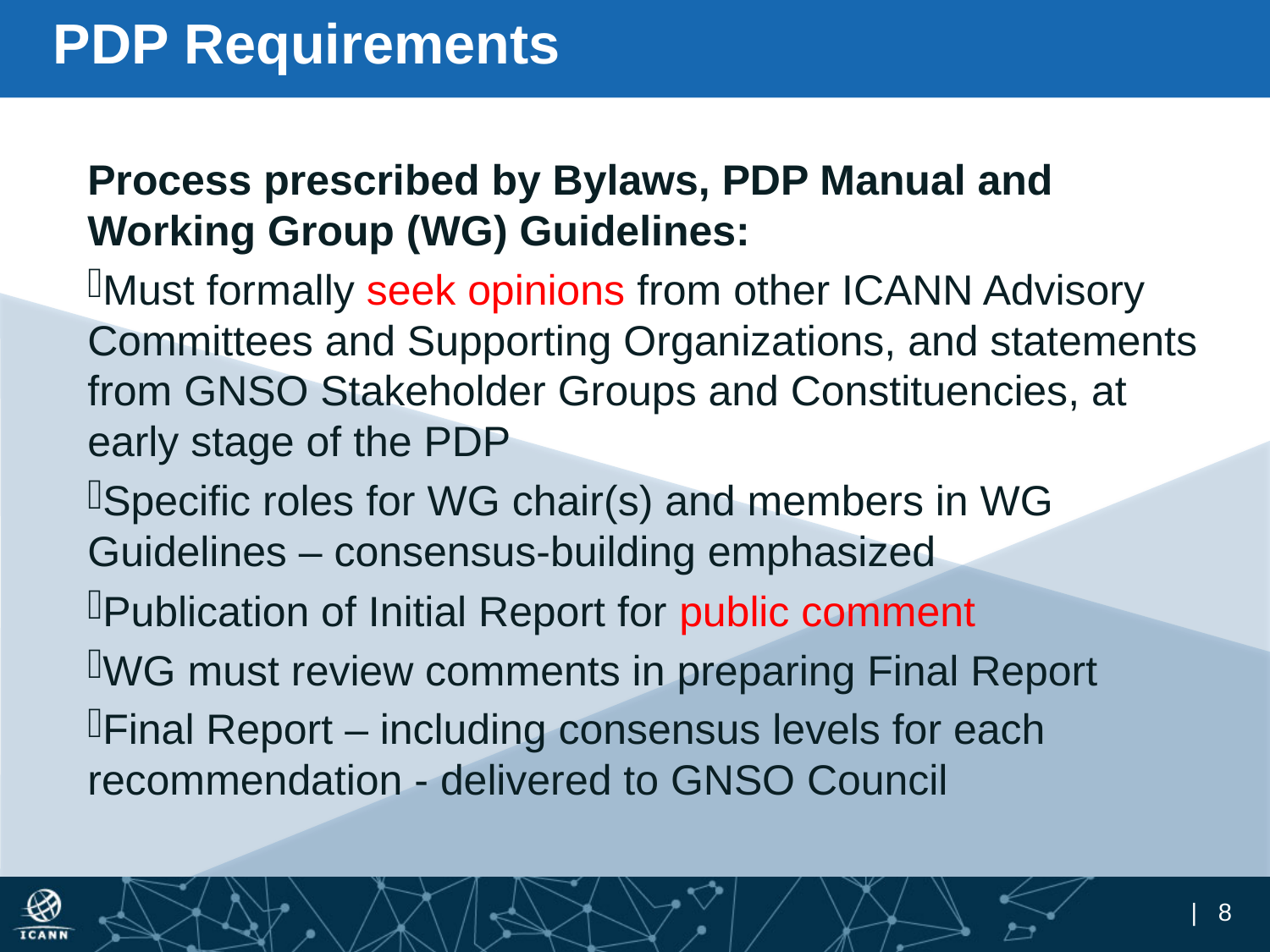

# PDP Requirements
Process prescribed by Bylaws, PDP Manual and Working Group (WG) Guidelines:
Must formally seek opinions from other ICANN Advisory Committees and Supporting Organizations, and statements from GNSO Stakeholder Groups and Constituencies, at early stage of the PDP
Specific roles for WG chair(s) and members in WG Guidelines – consensus-building emphasized
Publication of Initial Report for public comment
WG must review comments in preparing Final Report
Final Report – including consensus levels for each recommendation - delivered to GNSO Council